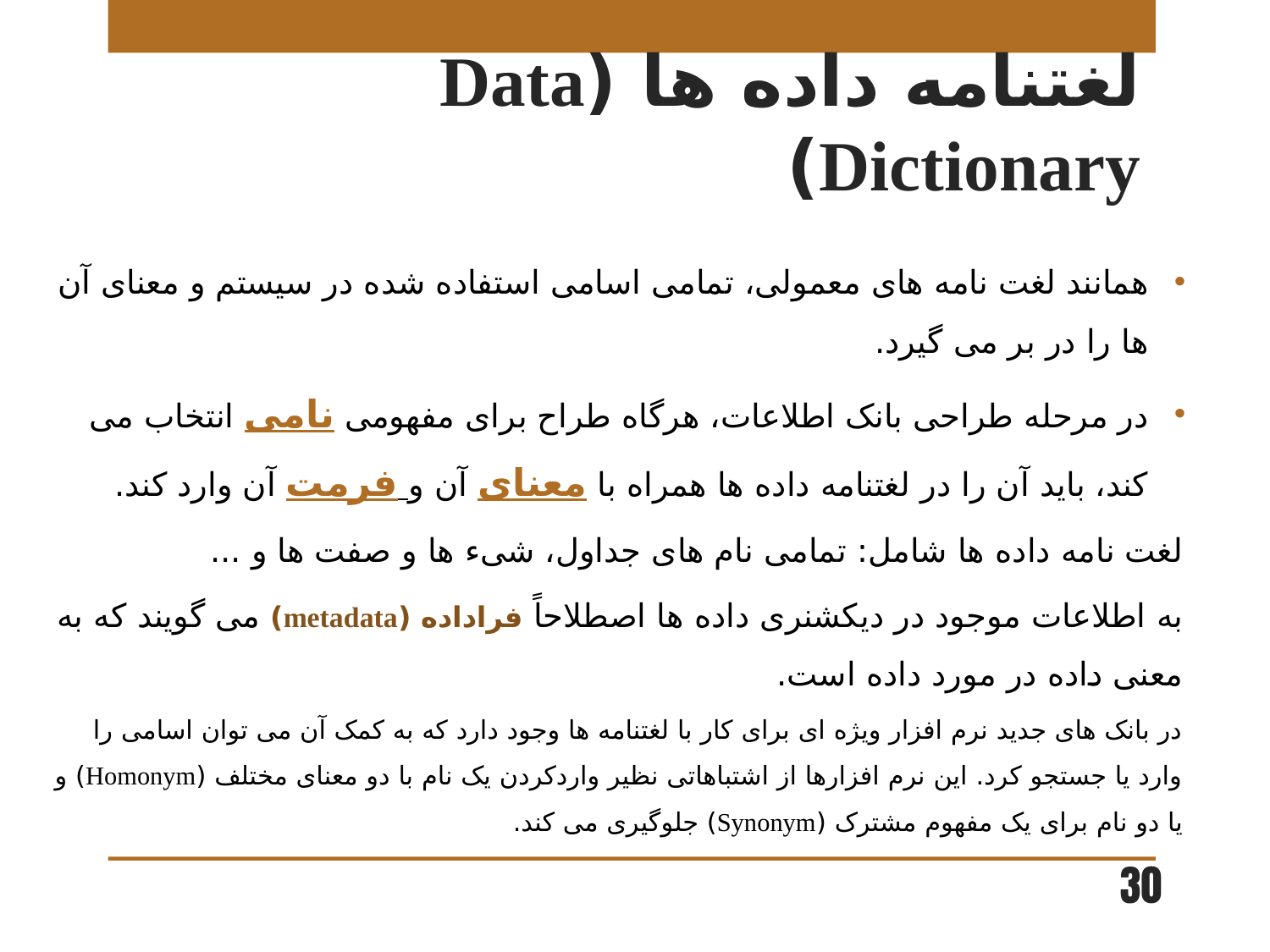

# لغتنامه داده ها (Data Dictionary)
همانند لغت نامه های معمولی، تمامی اسامی استفاده شده در سیستم و معنای آن ها را در بر می گیرد.
در مرحله طراحی بانک اطلاعات، هرگاه طراح برای مفهومی نامی انتخاب می کند، باید آن را در لغتنامه داده ها همراه با معنای آن و فرمت آن وارد کند.
لغت نامه داده ها شامل: تمامی نام های جداول، شیء ها و صفت ها و ...
به اطلاعات موجود در دیکشنری داده ها اصطلاحاً فراداده (metadata) می گویند که به معنی داده در مورد داده است.
در بانک های جدید نرم افزار ویژه ای برای کار با لغتنامه ها وجود دارد که به کمک آن می توان اسامی را وارد یا جستجو کرد. این نرم افزارها از اشتباهاتی نظیر واردکردن یک نام با دو معنای مختلف (Homonym) و یا دو نام برای یک مفهوم مشترک (Synonym) جلوگیری می کند.
30